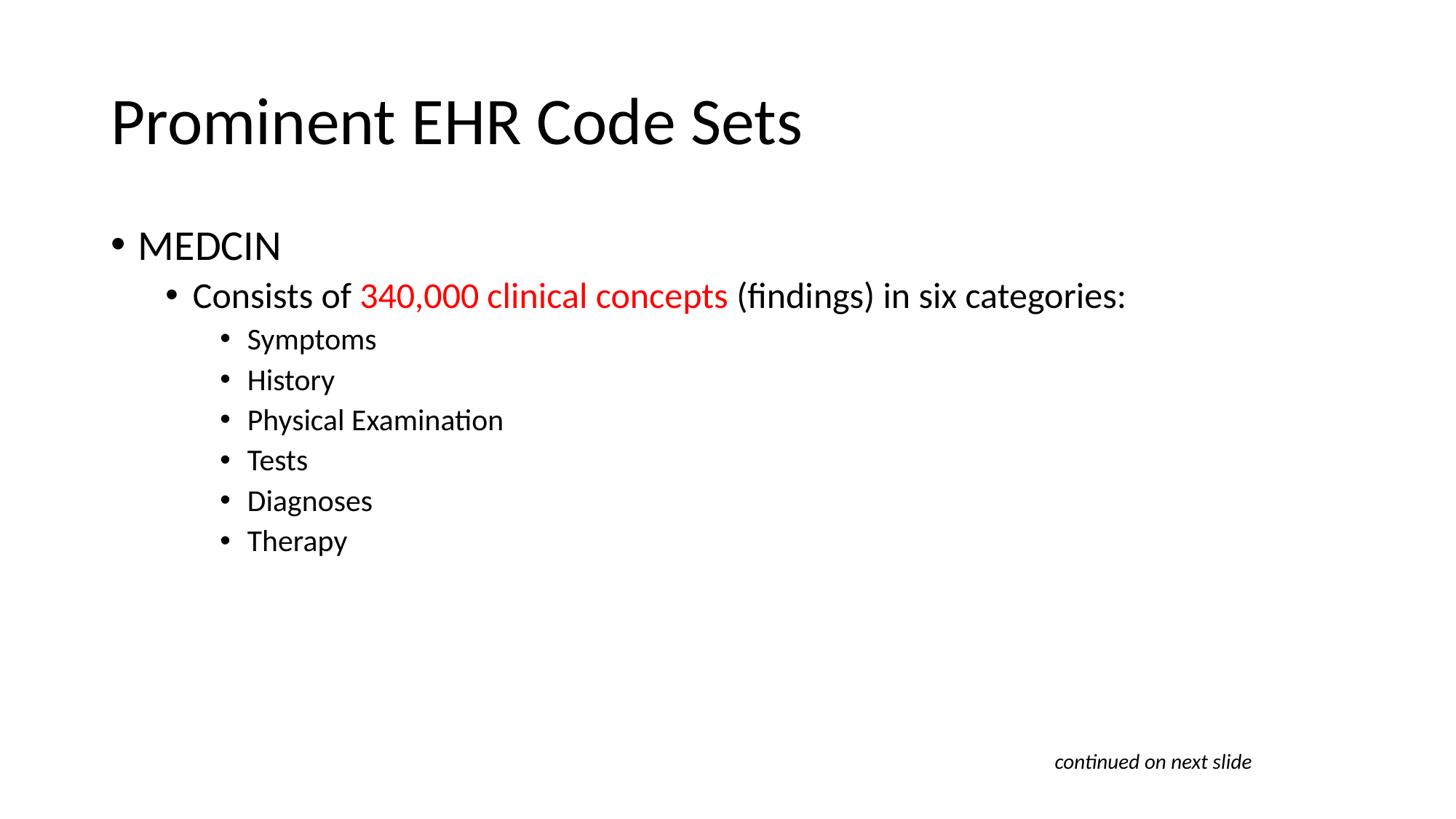

# Prominent EHR Code Sets
MEDCIN
Consists of 340,000 clinical concepts (findings) in six categories:
Symptoms
History
Physical Examination
Tests
Diagnoses
Therapy
continued on next slide